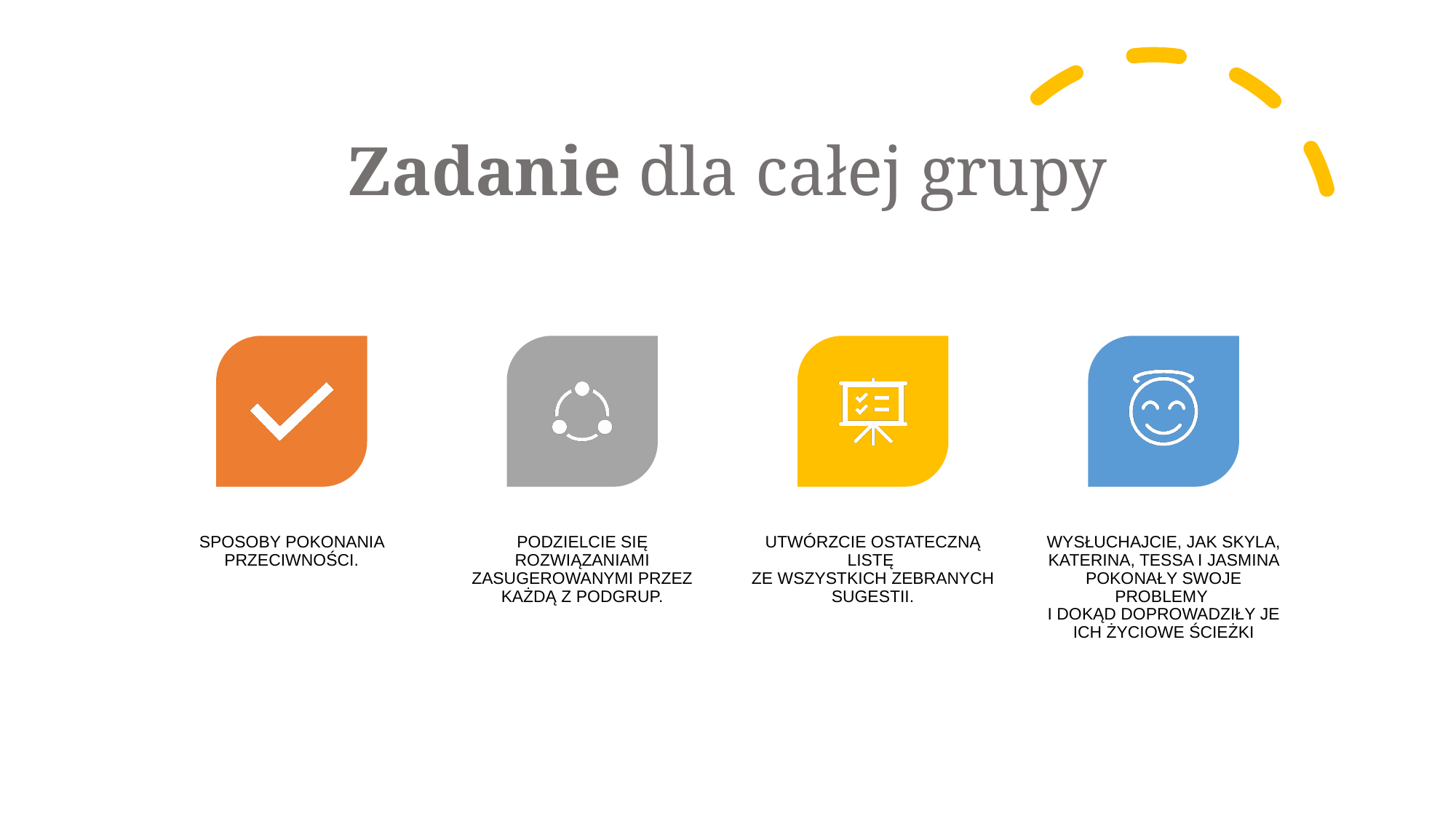

# Zadanie dla całej grupy

Sposoby POKONANIA PRZECIWNOŚCI.
PODZIELCIE SIĘ ROZWIĄZANIAMI ZASUGEROWANYMI PRZEZ KAŻDĄ Z PODGRUP.
UTWÓRZCIE OSTATECZNĄ LISTĘ
ZE WSZYSTKICH ZEBRANYCH SUGESTII.
WYSŁUCHAJCIE, JAK SKYLA, KATERINA, TESSA I JASMINA pokonały swoje problemy
I DOKĄD DOPROWADZIŁY JE
ICH ŻYCIOWE ŚCIEŻKI